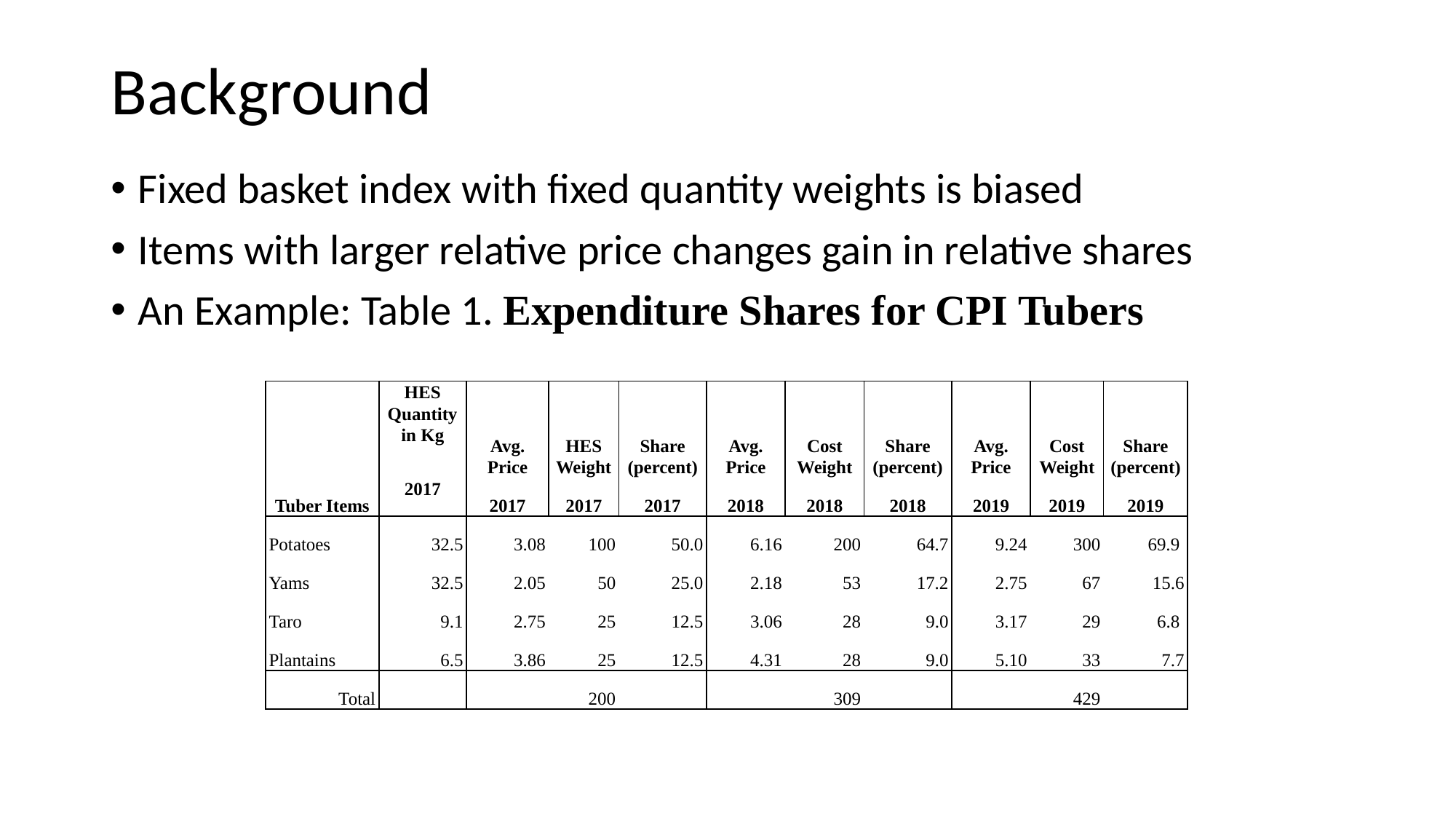

# Background
Fixed basket index with fixed quantity weights is biased
Items with larger relative price changes gain in relative shares
An Example: Table 1. Expenditure Shares for CPI Tubers

|  | HES Quantity in Kg | Avg. Price | HES Weight | Share (percent) | Avg. Price | Cost Weight | Share (percent) | Avg. Price | Cost Weight | Share (percent) |
| --- | --- | --- | --- | --- | --- | --- | --- | --- | --- | --- |
| Tuber Items | 2017 | 2017 | 2017 | 2017 | 2018 | 2018 | 2018 | 2019 | 2019 | 2019 |
| Potatoes | 32.5 | 3.08 | 100 | 50.0 | 6.16 | 200 | 64.7 | 9.24 | 300 | 69.9 |
| Yams | 32.5 | 2.05 | 50 | 25.0 | 2.18 | 53 | 17.2 | 2.75 | 67 | 15.6 |
| Taro | 9.1 | 2.75 | 25 | 12.5 | 3.06 | 28 | 9.0 | 3.17 | 29 | 6.8 |
| Plantains | 6.5 | 3.86 | 25 | 12.5 | 4.31 | 28 | 9.0 | 5.10 | 33 | 7.7 |
| Total |  |  | 200 |  |  | 309 |  |  | 429 |  |